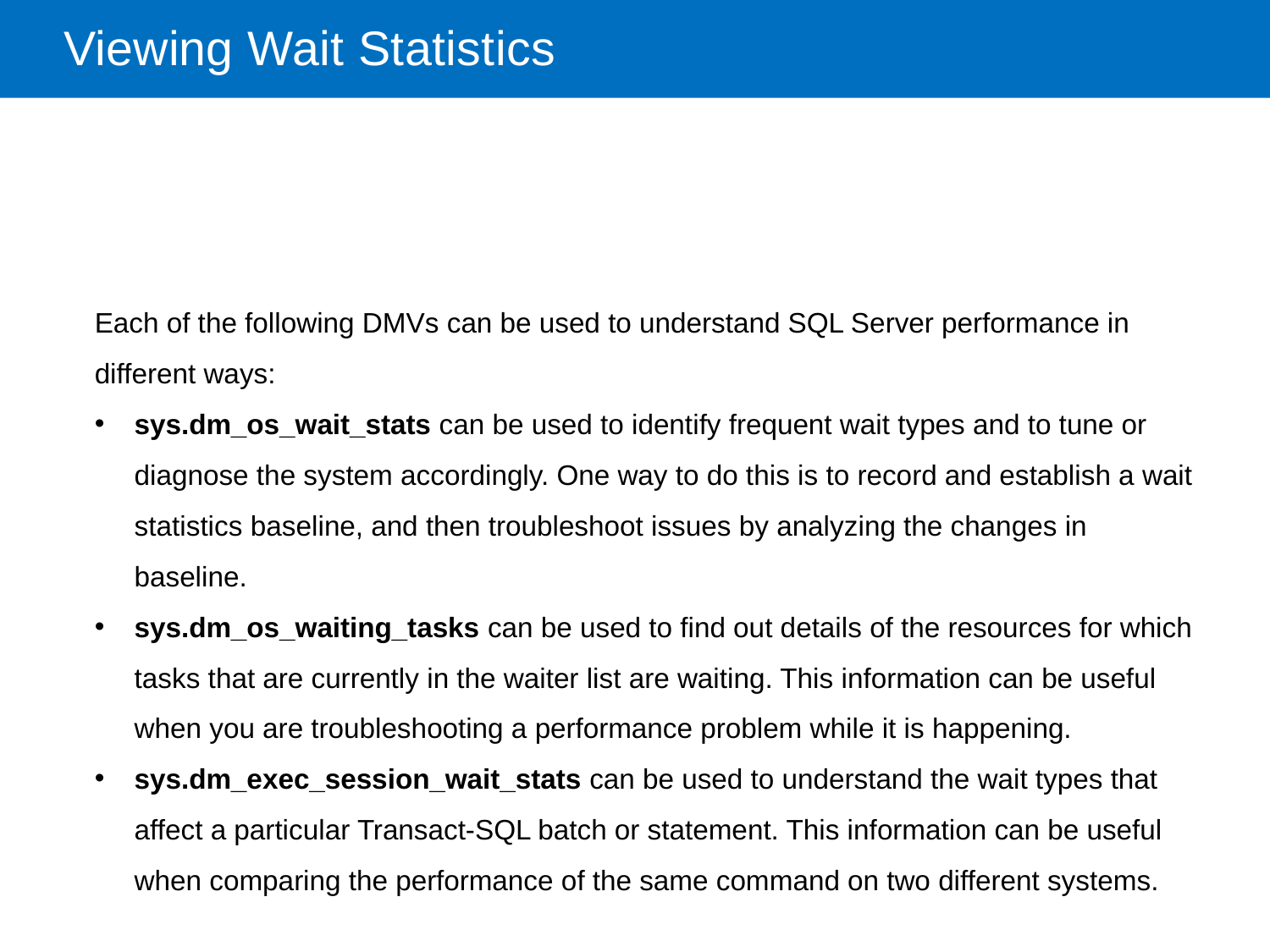

Viewing Wait Statistics
Each of the following DMVs can be used to understand SQL Server performance in different ways:
sys.dm_os_wait_stats can be used to identify frequent wait types and to tune or diagnose the system accordingly. One way to do this is to record and establish a wait statistics baseline, and then troubleshoot issues by analyzing the changes in baseline.
sys.dm_os_waiting_tasks can be used to find out details of the resources for which tasks that are currently in the waiter list are waiting. This information can be useful when you are troubleshooting a performance problem while it is happening.
sys.dm_exec_session_wait_stats can be used to understand the wait types that affect a particular Transact-SQL batch or statement. This information can be useful when comparing the performance of the same command on two different systems.